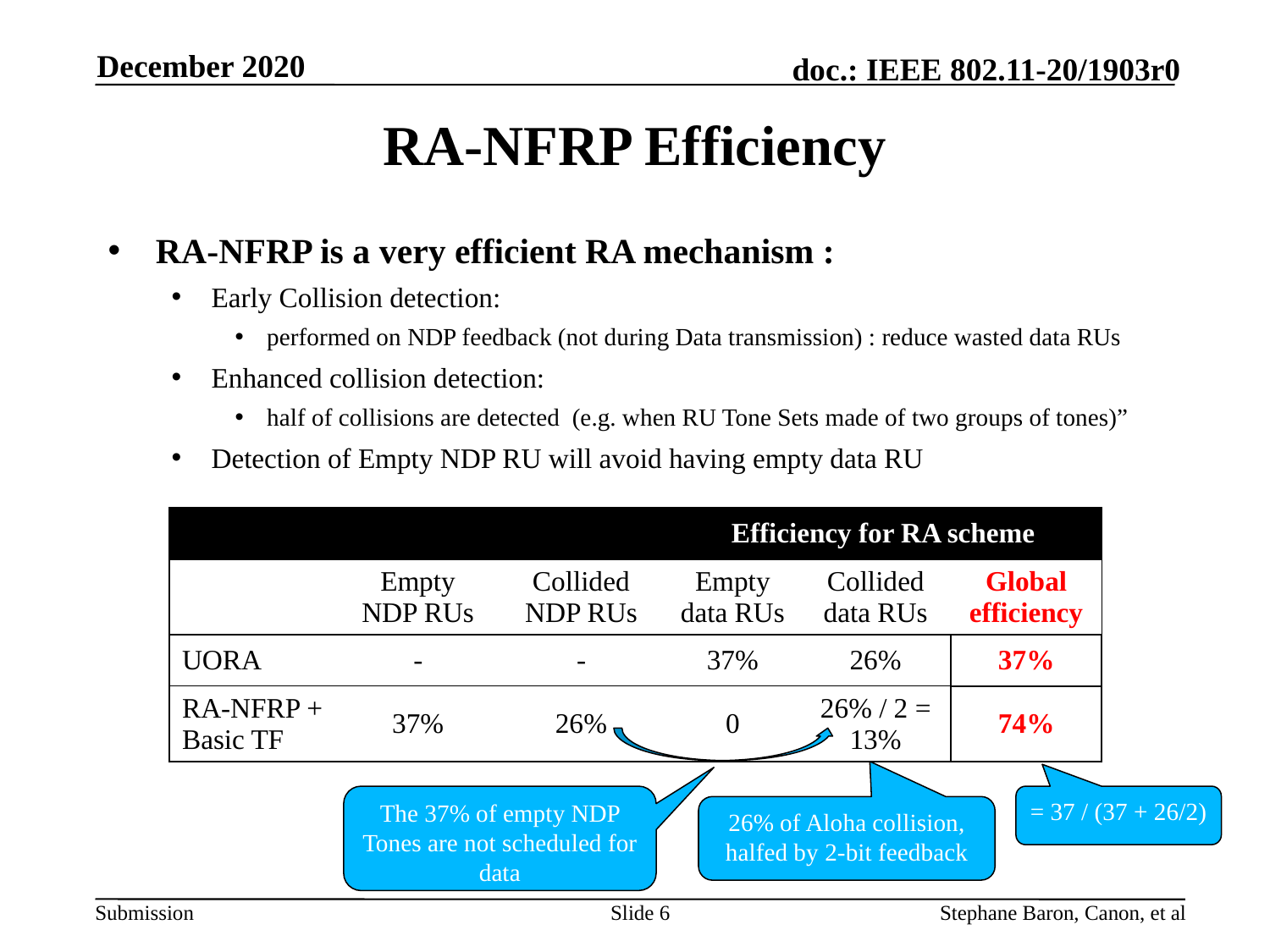

December 2020
# RA-NFRP Efficiency
RA-NFRP is a very efficient RA mechanism :
Early Collision detection:
performed on NDP feedback (not during Data transmission) : reduce wasted data RUs
Enhanced collision detection:
half of collisions are detected  (e.g. when RU Tone Sets made of two groups of tones)”
Detection of Empty NDP RU will avoid having empty data RU

|  |  |  | Efficiency for RA scheme |  |  |
| --- | --- | --- | --- | --- | --- |
|  | Empty NDP RUs | Collided NDP RUs | Empty data RUs | Collided data RUs | Global efficiency |
| UORA | - | - | 37% | 26% | 37% |
| RA-NFRP + Basic TF | 37% | 26% | 0 | 26% / 2 = 13% | 74% |

The 37% of empty NDP Tones are not scheduled for data
= 37 / (37 + 26/2)
26% of Aloha collision, halfed by 2-bit feedback
Slide 6
Stephane Baron, Canon, et al